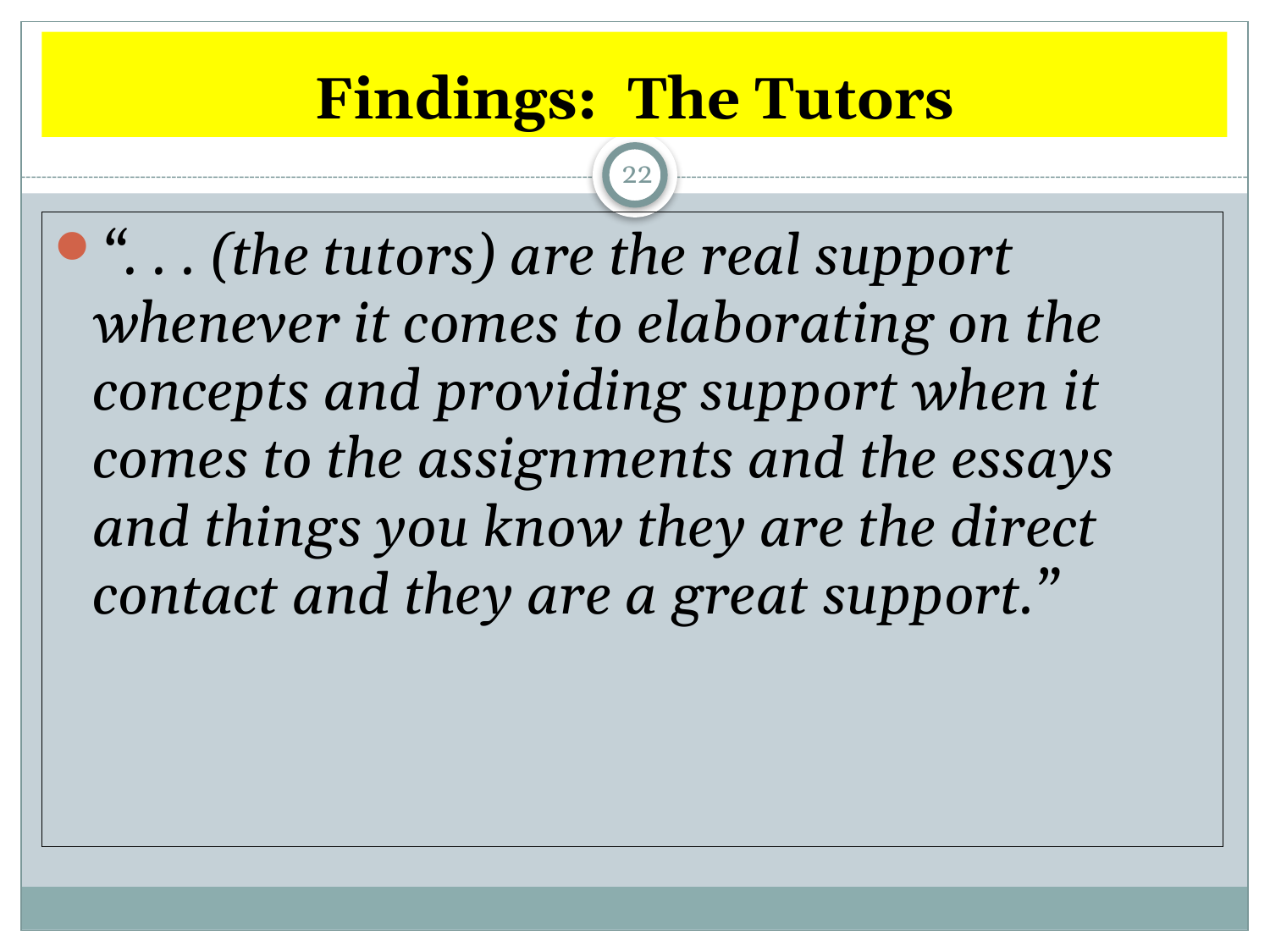

# Findings:  The Tutors
22
“. . . (the tutors) are the real support whenever it comes to elaborating on the concepts and providing support when it comes to the assignments and the essays and things you know they are the direct contact and they are a great support.”